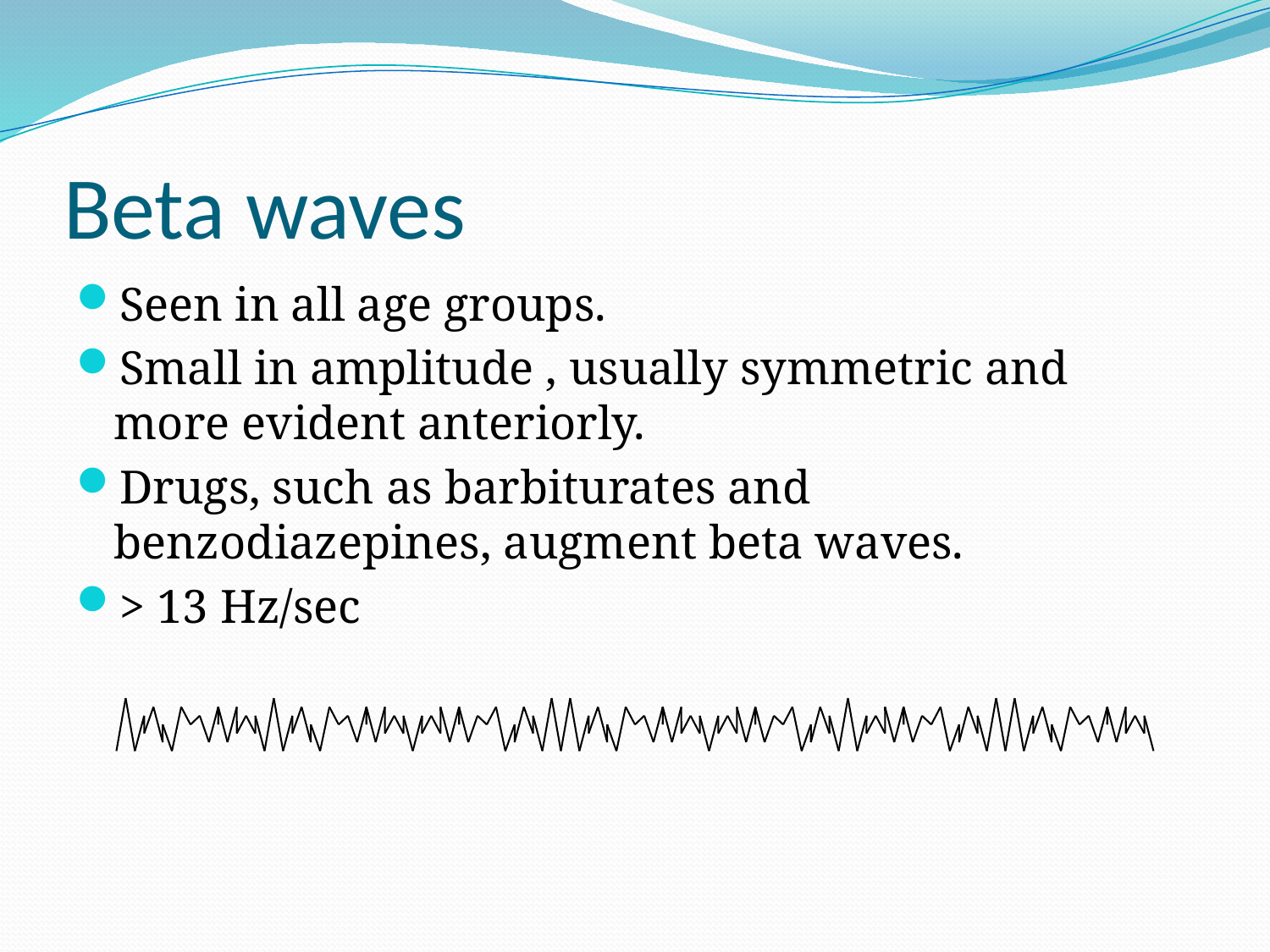

# Beta waves
Seen in all age groups.
Small in amplitude , usually symmetric and more evident anteriorly.
Drugs, such as barbiturates and benzodiazepines, augment beta waves.
> 13 Hz/sec